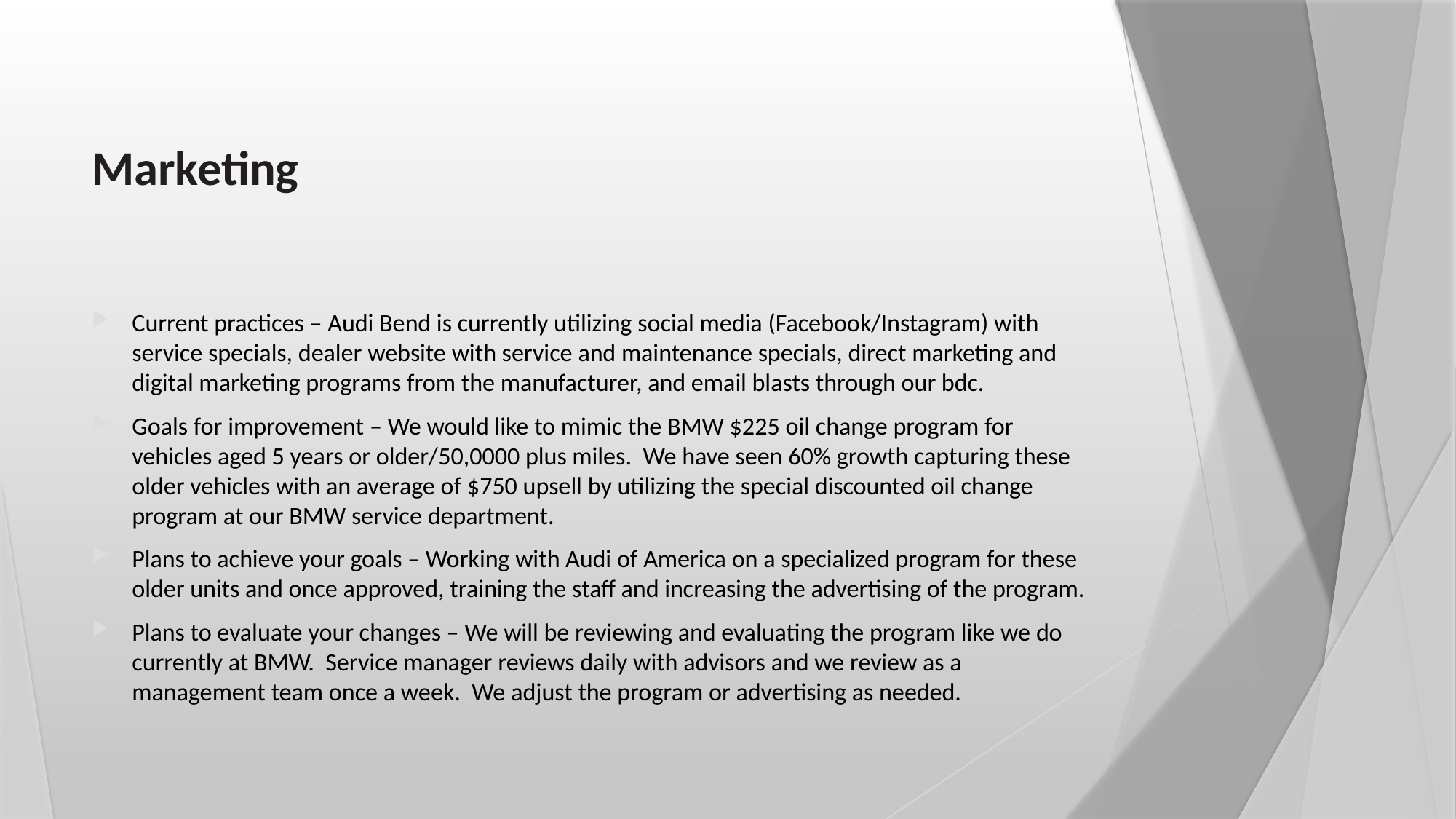

# Marketing

Current practices – Audi Bend is currently utilizing social media (Facebook/Instagram) with service specials, dealer website with service and maintenance specials, direct marketing and digital marketing programs from the manufacturer, and email blasts through our bdc.
Goals for improvement – We would like to mimic the BMW $225 oil change program for vehicles aged 5 years or older/50,0000 plus miles.  We have seen 60% growth capturing these older vehicles with an average of $750 upsell by utilizing the special discounted oil change program at our BMW service department.
Plans to achieve your goals – Working with Audi of America on a specialized program for these older units and once approved, training the staff and increasing the advertising of the program.
Plans to evaluate your changes – We will be reviewing and evaluating the program like we do currently at BMW.  Service manager reviews daily with advisors and we review as a management team once a week.  We adjust the program or advertising as needed.